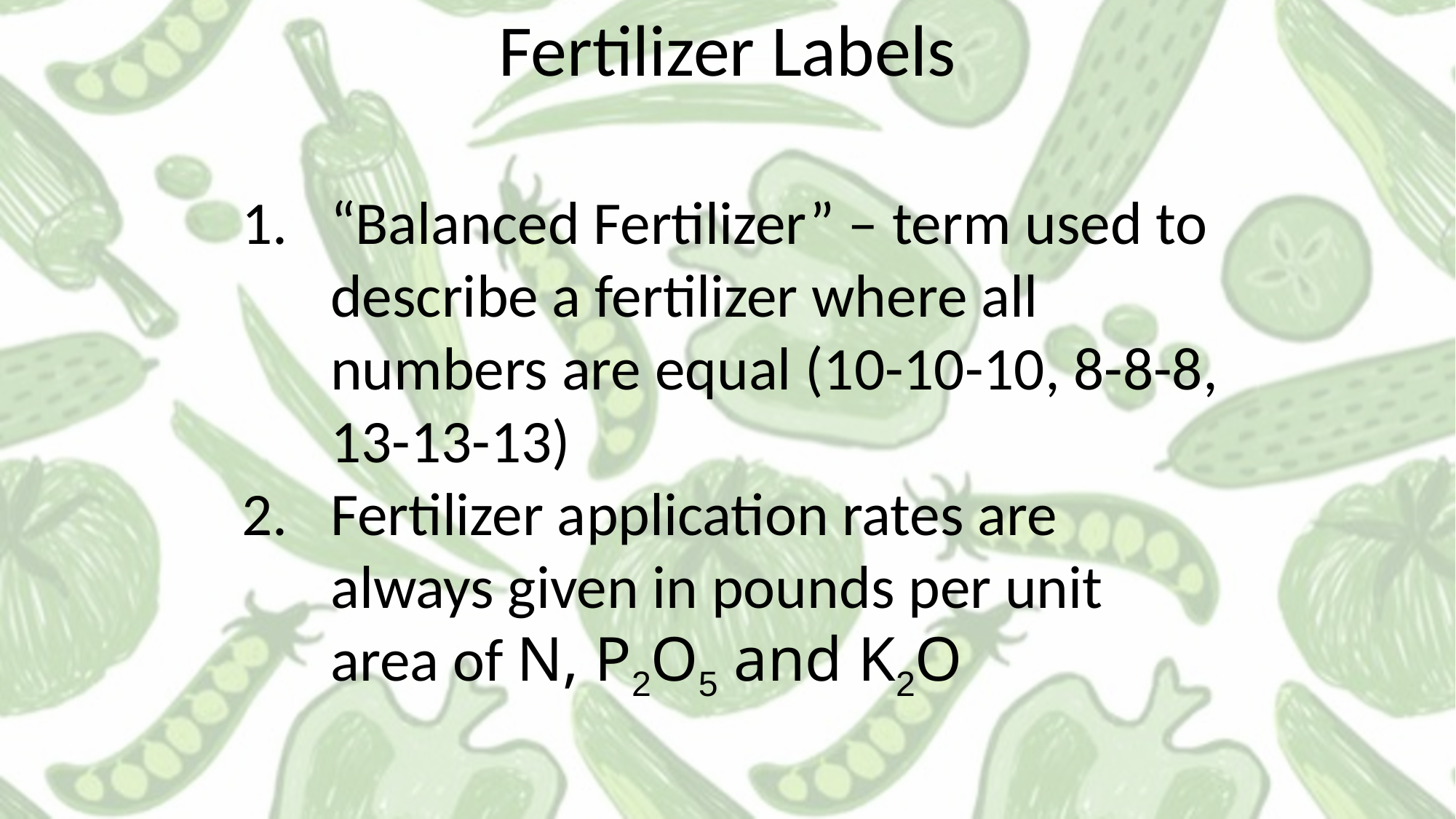

Fertilizer Labels
“Balanced Fertilizer” – term used to describe a fertilizer where all numbers are equal (10-10-10, 8-8-8, 13-13-13)
Fertilizer application rates are always given in pounds per unit area of N, P2O5 and K2O